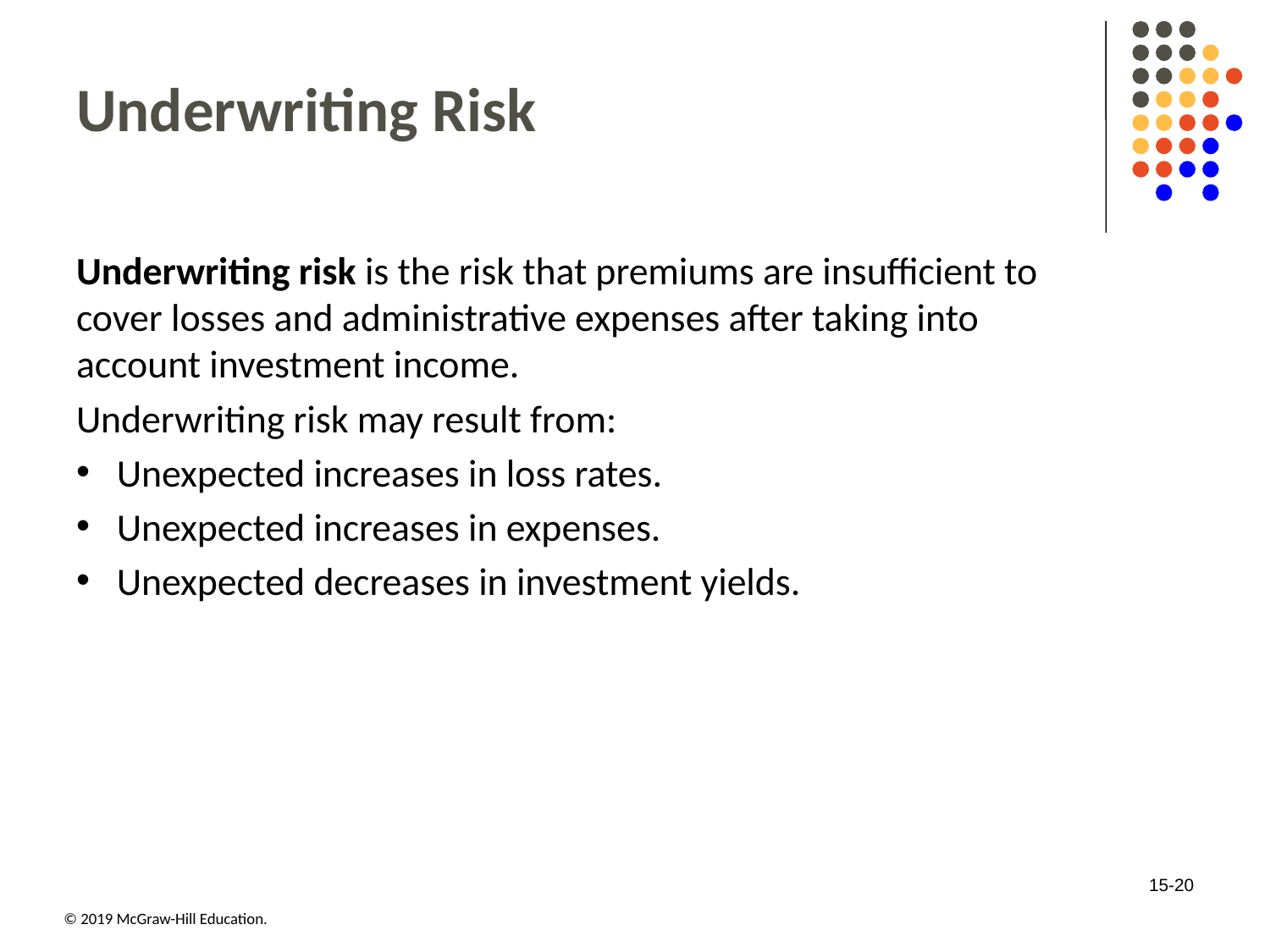

# Underwriting Risk
Underwriting risk is the risk that premiums are insufficient to cover losses and administrative expenses after taking into account investment income.
Underwriting risk may result from:
Unexpected increases in loss rates.
Unexpected increases in expenses.
Unexpected decreases in investment yields.
15-20